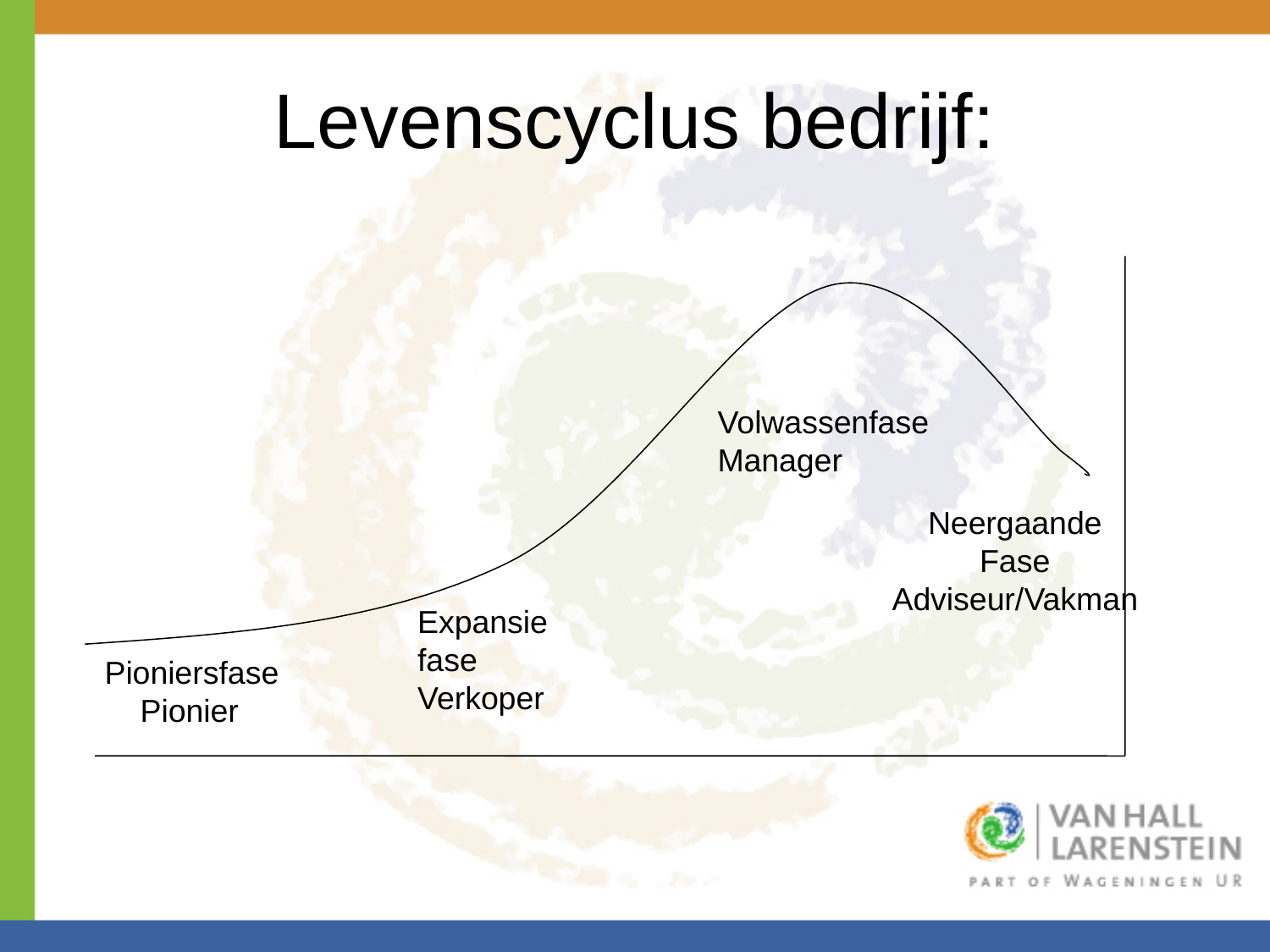

Levenscyclus bedrijf:

Volwassenfase
Manager
Neergaande
Fase
Adviseur/Vakman

Expansiefase
Verkoper
Pioniersfase
    Pionier